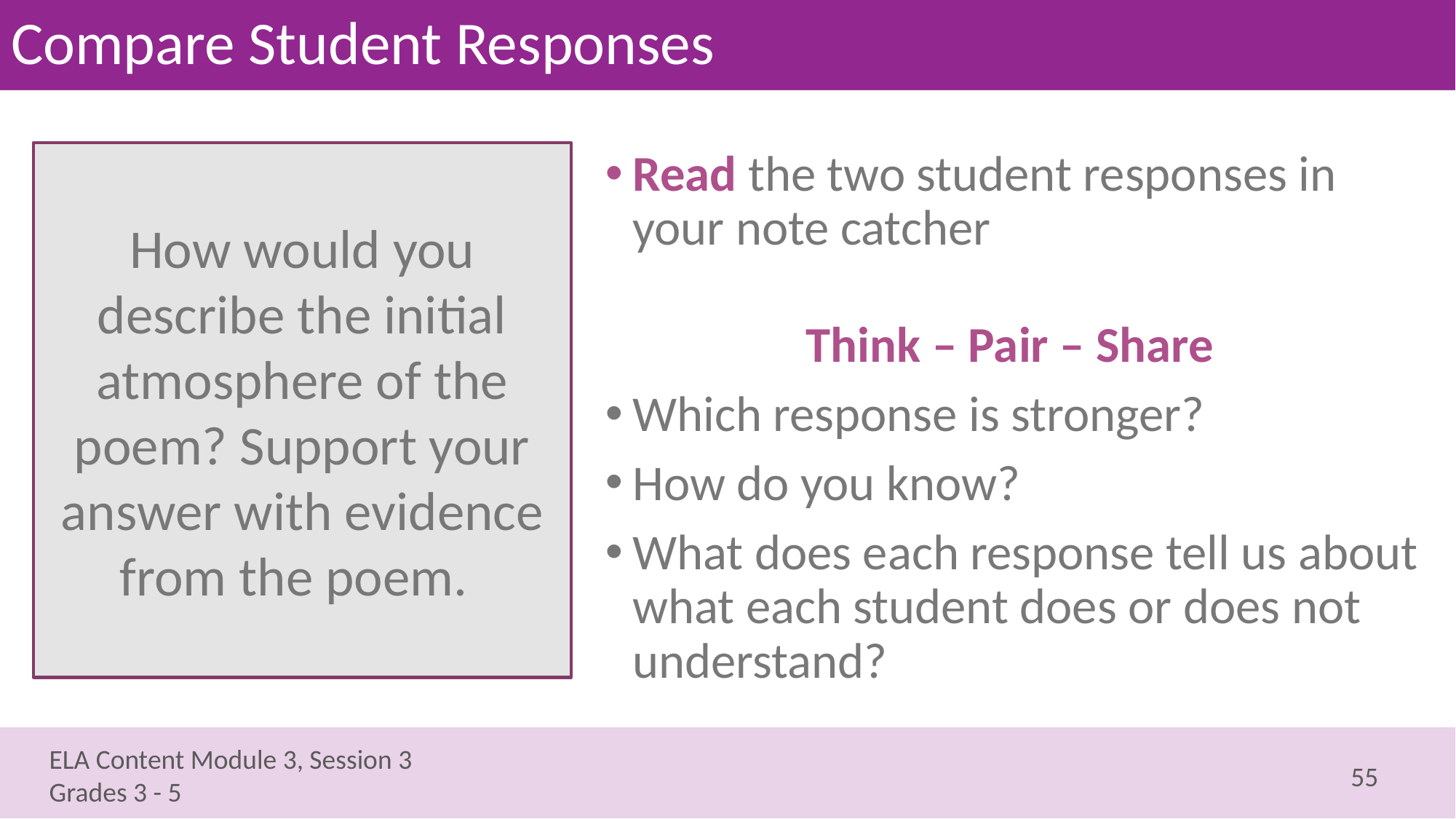

# Compare Student Responses

How would you describe the initial atmosphere of the poem? Support your answer with evidence from the poem.

Read the two student responses in your note catcher

Think – Pair – Share
Which response is stronger?
How do you know?
What does each response tell us about what each student does or does not understand?

55